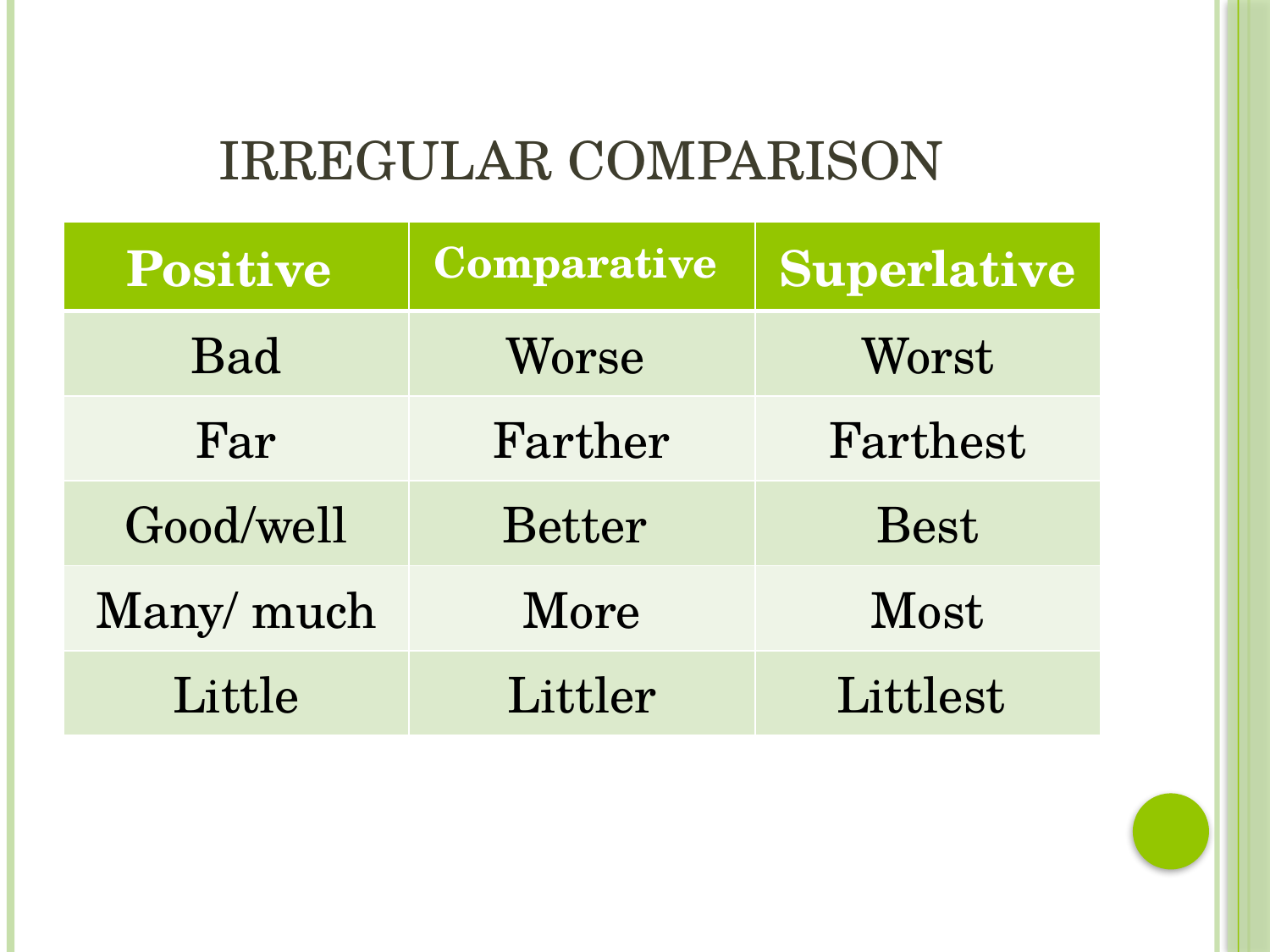

# Irregular Comparison
| Positive | Comparative | Superlative |
| --- | --- | --- |
| Bad | Worse | Worst |
| Far | Farther | Farthest |
| Good/well | Better | Best |
| Many/ much | More | Most |
| Little | Littler | Littlest |